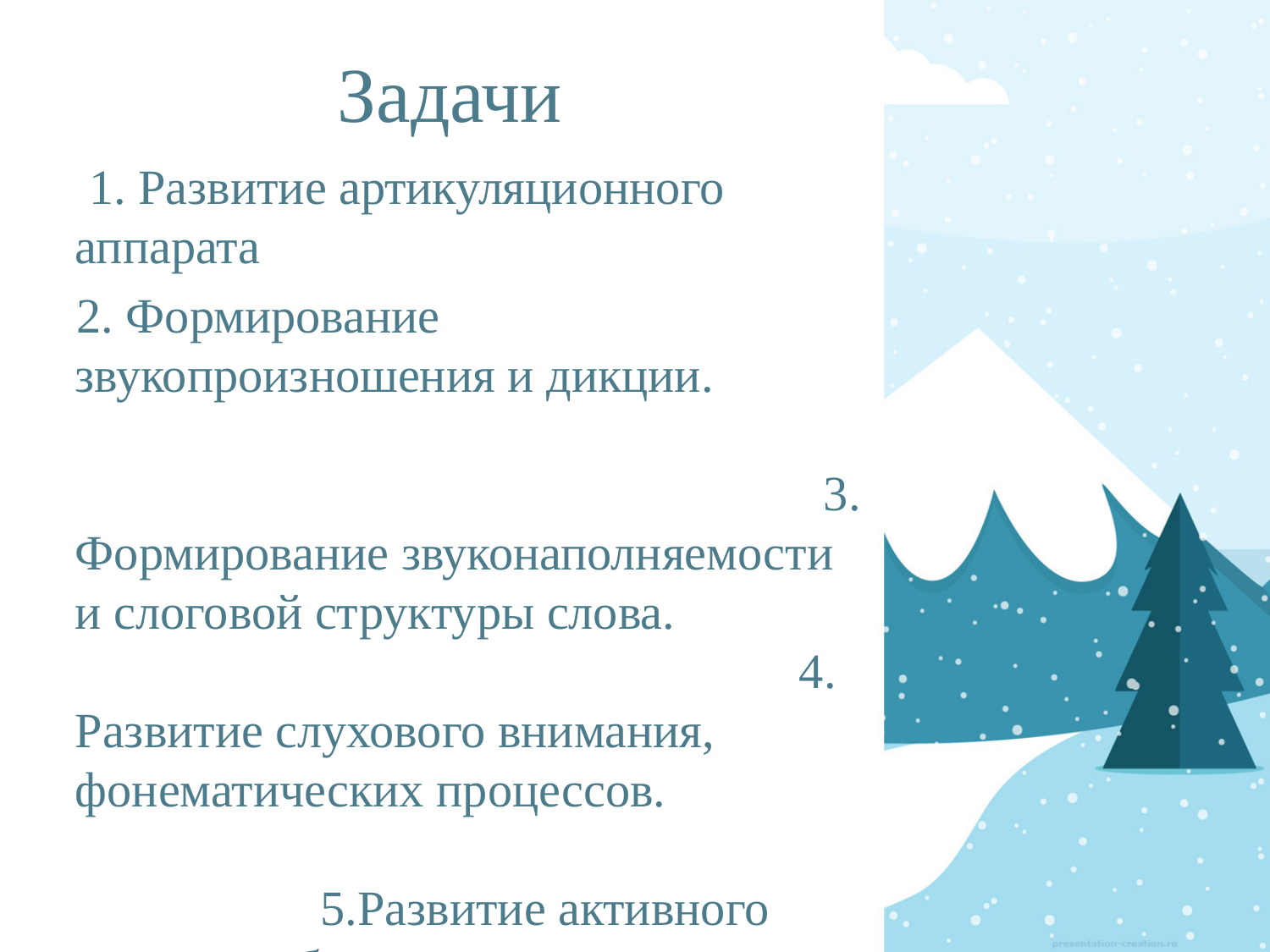

# Задачи
     1. Развитие артикуляционного аппарата
    2. Формирование звукопроизношения и дикции.                                                                                                                                           3. Формирование звуконаполняемости и слоговой структуры слова.                                                                           4. Развитие слухового внимания, фонематических процессов.                                                                                                     5.Развитие активного словаря ребёнка.                                                                                                                                                                                    6. Развитие  памяти и внимания